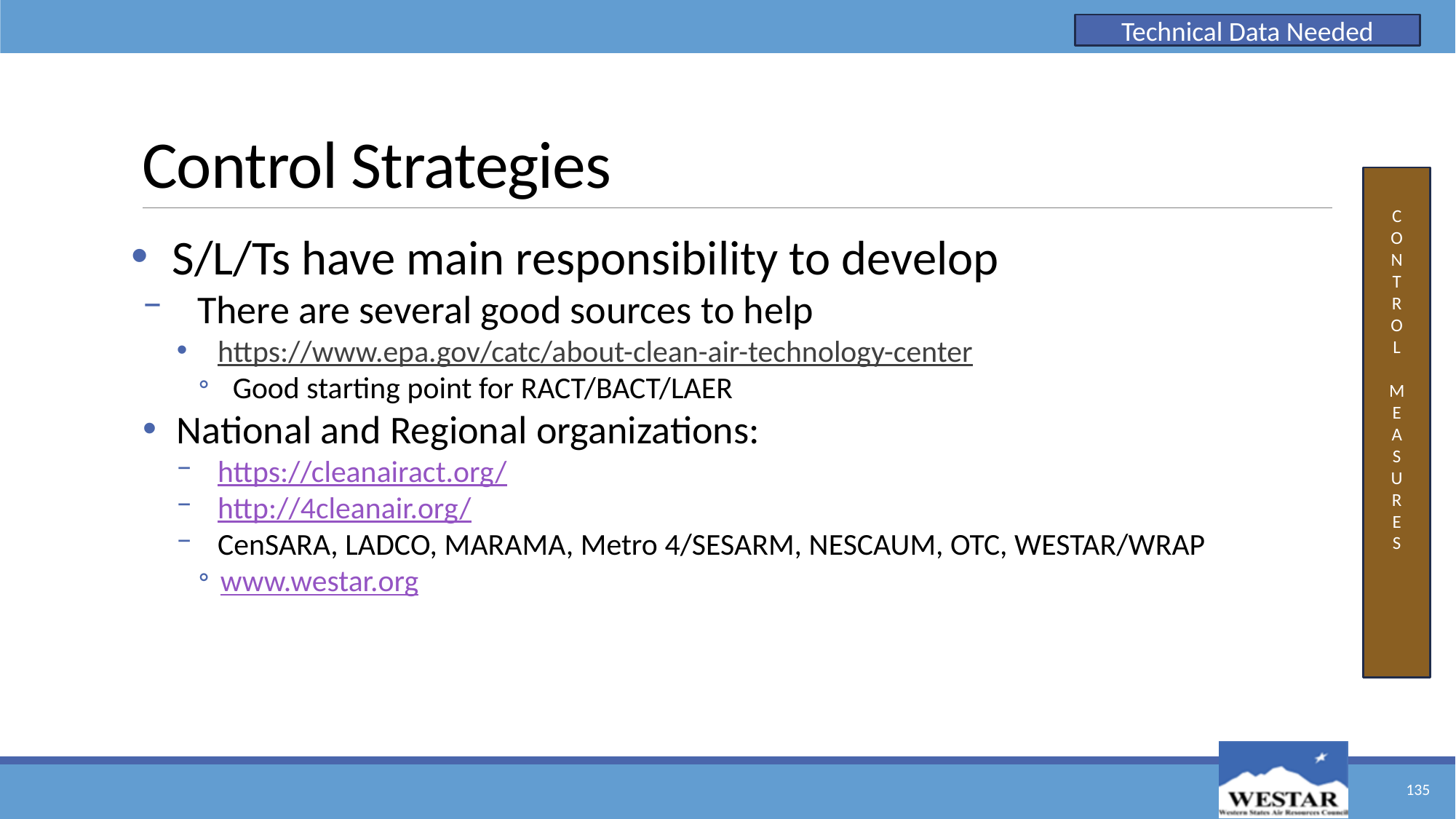

Technical Data Needed
# Control Strategies
C
O
N
T
R
O
L

M
E
A
S
U
R
E
S

S/L/Ts have main responsibility to develop
There are several good sources to help
https://www.epa.gov/catc/about-clean-air-technology-center
Good starting point for RACT/BACT/LAER
National and Regional organizations:
https://cleanairact.org/
http://4cleanair.org/
CenSARA, LADCO, MARAMA, Metro 4/SESARM, NESCAUM, OTC, WESTAR/WRAP
www.westar.org

135